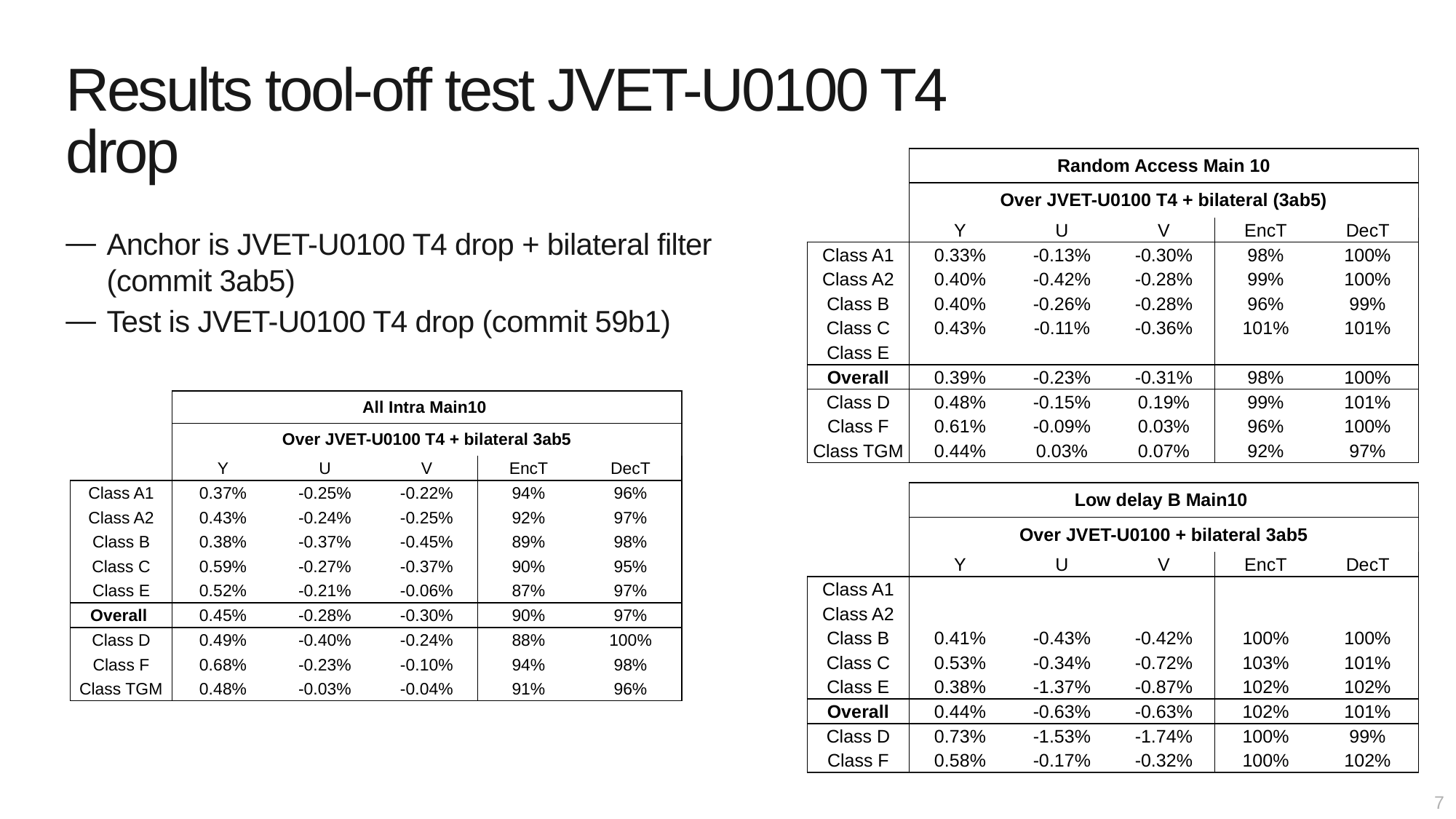

# Results tool-off test JVET-U0100 T4 drop
|  | Random Access Main 10 |  |  |  |  |
| --- | --- | --- | --- | --- | --- |
|  | Over JVET-U0100 T4 + bilateral (3ab5) |  |  |  |  |
|  | Y | U | V | EncT | DecT |
| Class A1 | 0.33% | -0.13% | -0.30% | 98% | 100% |
| Class A2 | 0.40% | -0.42% | -0.28% | 99% | 100% |
| Class B | 0.40% | -0.26% | -0.28% | 96% | 99% |
| Class C | 0.43% | -0.11% | -0.36% | 101% | 101% |
| Class E |  |  |  |  |  |
| Overall | 0.39% | -0.23% | -0.31% | 98% | 100% |
| Class D | 0.48% | -0.15% | 0.19% | 99% | 101% |
| Class F | 0.61% | -0.09% | 0.03% | 96% | 100% |
| Class TGM | 0.44% | 0.03% | 0.07% | 92% | 97% |
Anchor is JVET-U0100 T4 drop + bilateral filter (commit 3ab5)
Test is JVET-U0100 T4 drop (commit 59b1)
|  | All Intra Main10 |  |  |  |  |
| --- | --- | --- | --- | --- | --- |
|  | Over JVET-U0100 T4 + bilateral 3ab5 |  |  |  |  |
|  | Y | U | V | EncT | DecT |
| Class A1 | 0.37% | -0.25% | -0.22% | 94% | 96% |
| Class A2 | 0.43% | -0.24% | -0.25% | 92% | 97% |
| Class B | 0.38% | -0.37% | -0.45% | 89% | 98% |
| Class C | 0.59% | -0.27% | -0.37% | 90% | 95% |
| Class E | 0.52% | -0.21% | -0.06% | 87% | 97% |
| Overall | 0.45% | -0.28% | -0.30% | 90% | 97% |
| Class D | 0.49% | -0.40% | -0.24% | 88% | 100% |
| Class F | 0.68% | -0.23% | -0.10% | 94% | 98% |
| Class TGM | 0.48% | -0.03% | -0.04% | 91% | 96% |
|  | Low delay B Main10 |  |  |  |  |
| --- | --- | --- | --- | --- | --- |
|  | Over JVET-U0100 + bilateral 3ab5 |  |  |  |  |
|  | Y | U | V | EncT | DecT |
| Class A1 |  |  |  |  |  |
| Class A2 |  |  |  |  |  |
| Class B | 0.41% | -0.43% | -0.42% | 100% | 100% |
| Class C | 0.53% | -0.34% | -0.72% | 103% | 101% |
| Class E | 0.38% | -1.37% | -0.87% | 102% | 102% |
| Overall | 0.44% | -0.63% | -0.63% | 102% | 101% |
| Class D | 0.73% | -1.53% | -1.74% | 100% | 99% |
| Class F | 0.58% | -0.17% | -0.32% | 100% | 102% |
7